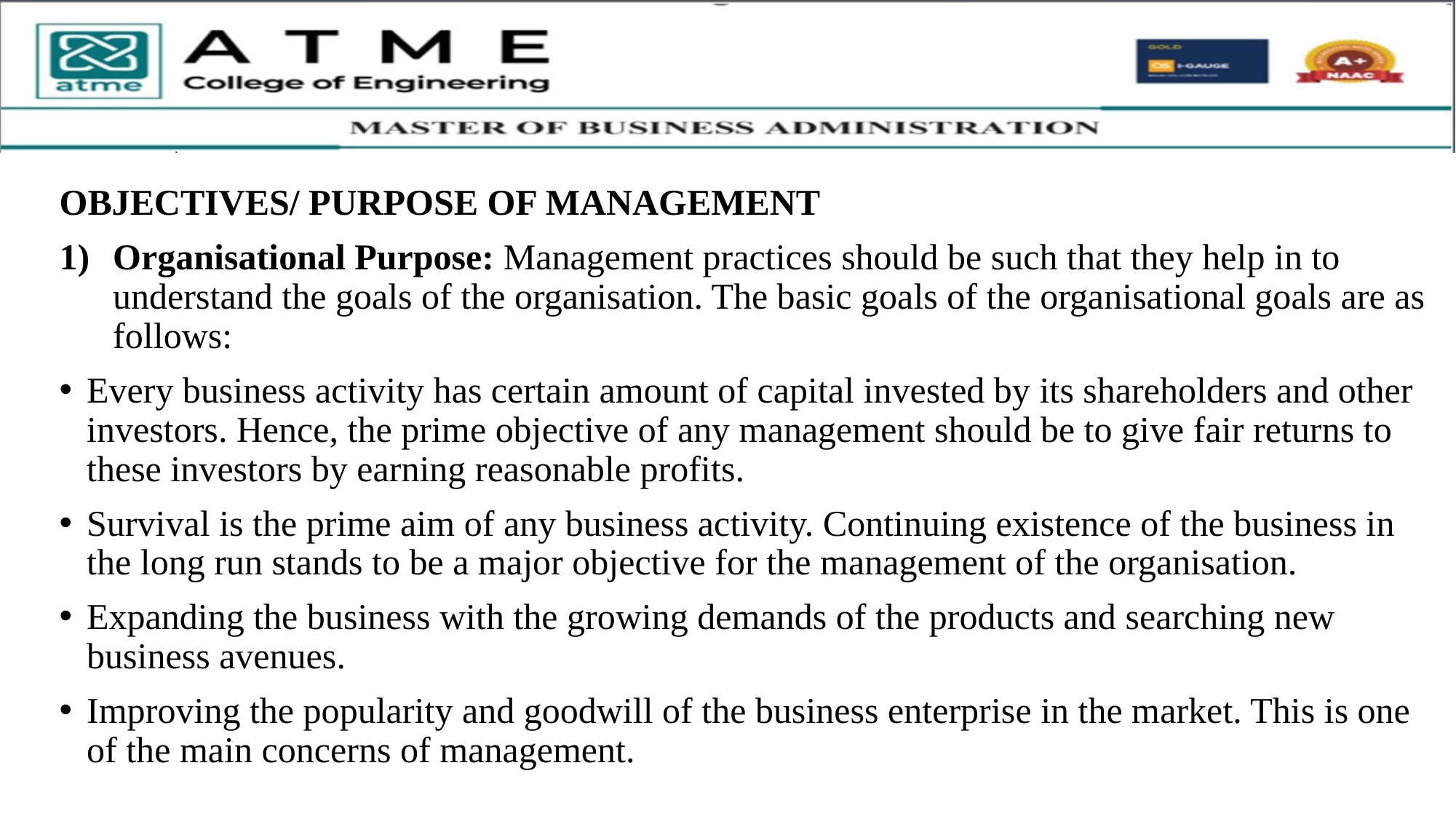

OBJECTIVES/ PURPOSE OF MANAGEMENT
Organisational Purpose: Management practices should be such that they help in to understand the goals of the organisation. The basic goals of the organisational goals are as follows:
Every business activity has certain amount of capital invested by its shareholders and other investors. Hence, the prime objective of any management should be to give fair returns to these investors by earning reasonable profits.
Survival is the prime aim of any business activity. Continuing existence of the business in the long run stands to be a major objective for the management of the organisation.
Expanding the business with the growing demands of the products and searching new business avenues.
Improving the popularity and goodwill of the business enterprise in the market. This is one of the main concerns of management.